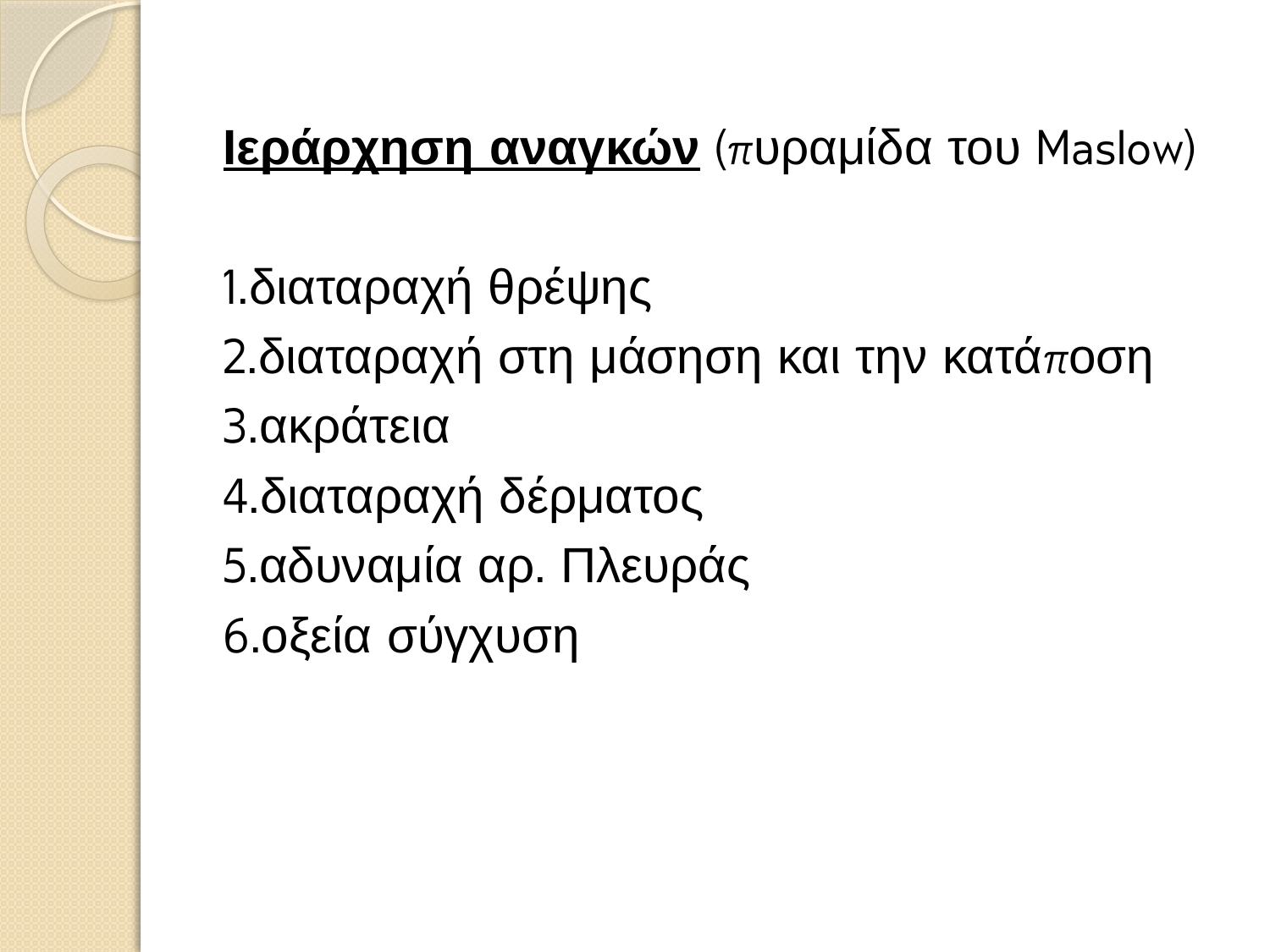

#
Ιεράρχηση αναγκών (πυραμίδα του Maslow)

1.διαταραχή θρέψης
2.διαταραχή στη μάσηση και την κατάποση
3.ακράτεια
4.διαταραχή δέρματος
5.αδυναμία αρ. Πλευράς
6.οξεία σύγχυση